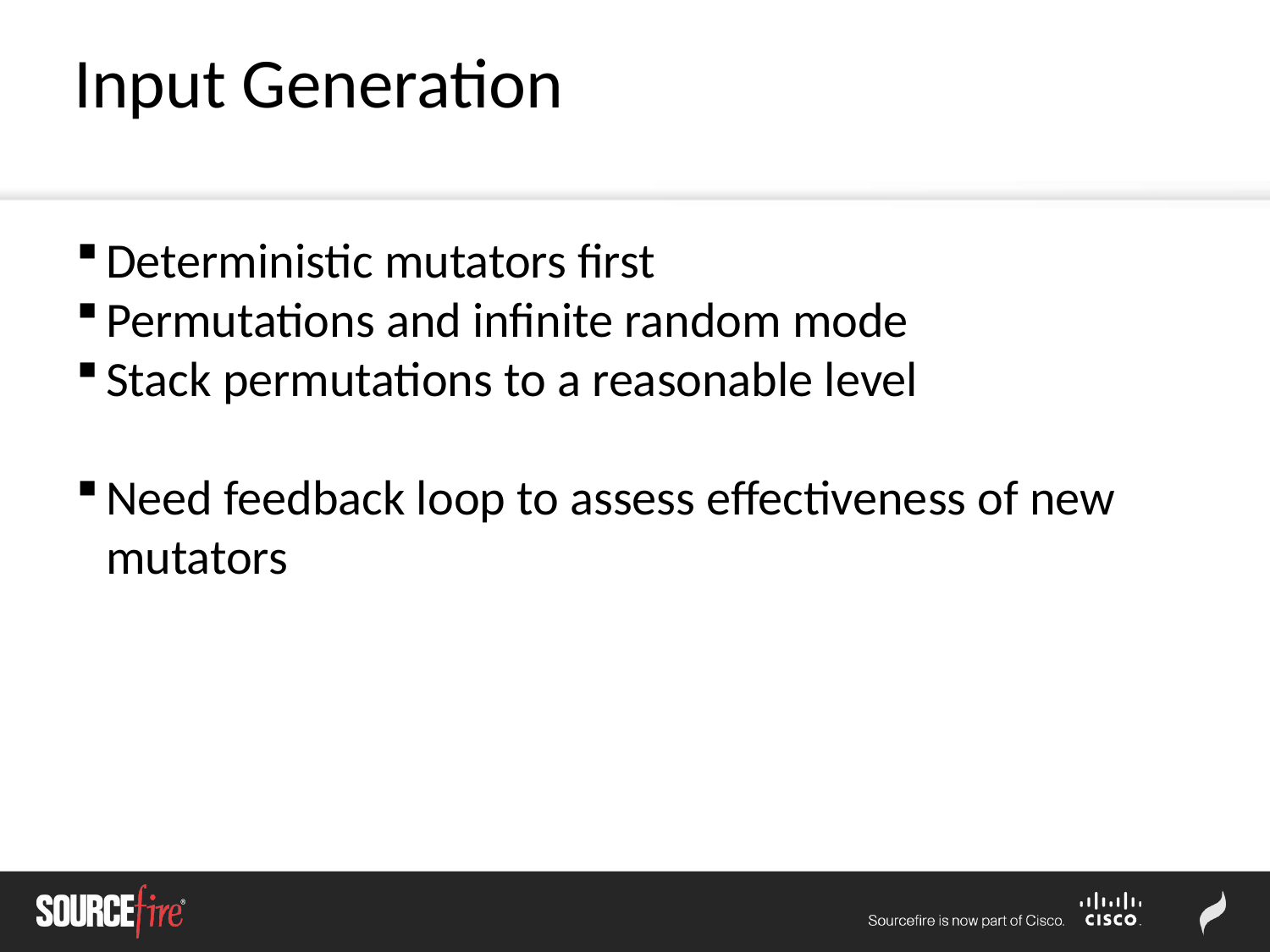

Input Generation
Deterministic mutators first
Permutations and infinite random mode
Stack permutations to a reasonable level

Need feedback loop to assess effectiveness of new mutators